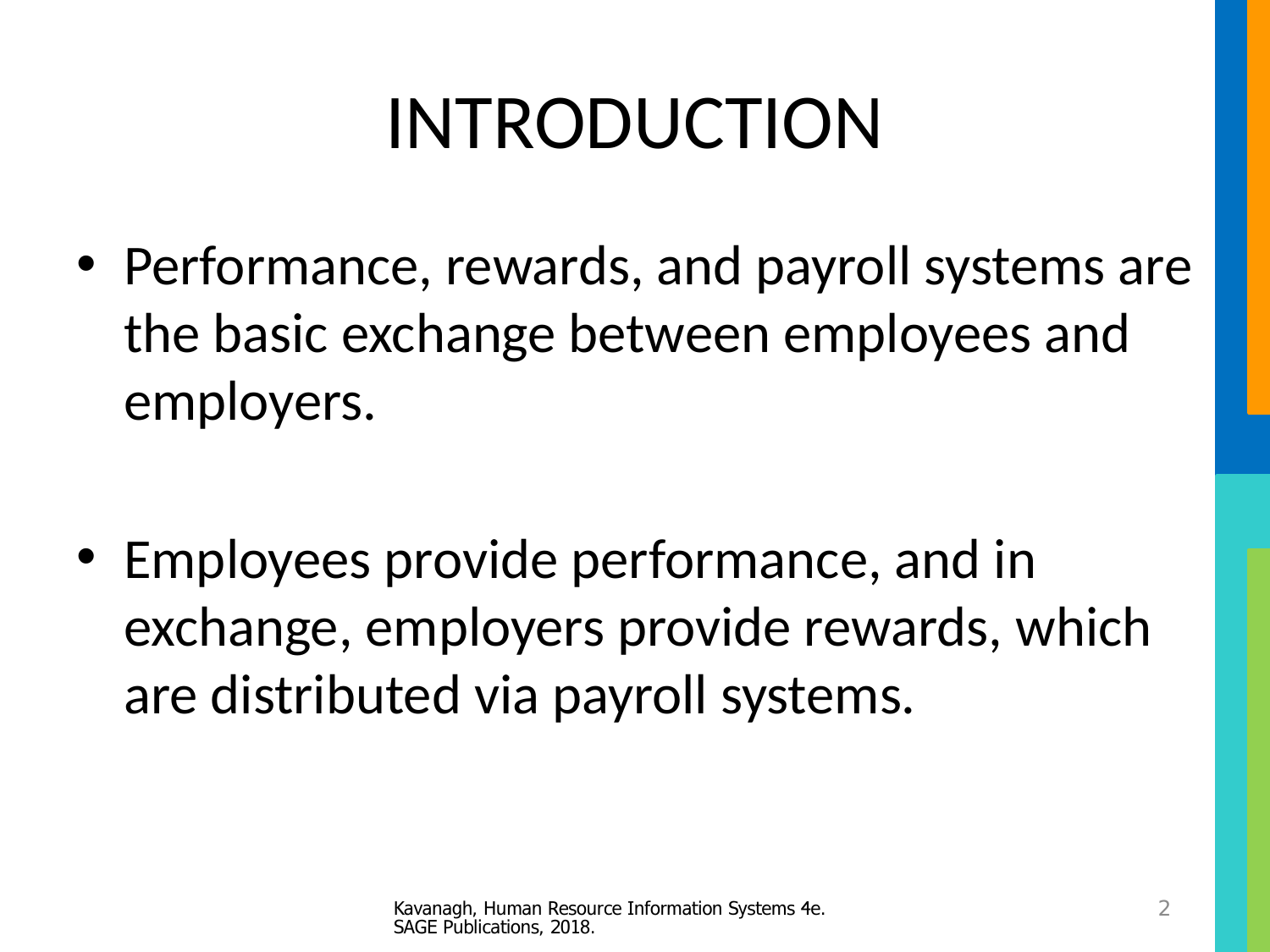

# INTRODUCTION
Performance, rewards, and payroll systems are the basic exchange between employees and employers.

Employees provide performance, and in exchange, employers provide rewards, which are distributed via payroll systems.
Kavanagh, Human Resource Information Systems 4e. SAGE Publications, 2018.
2